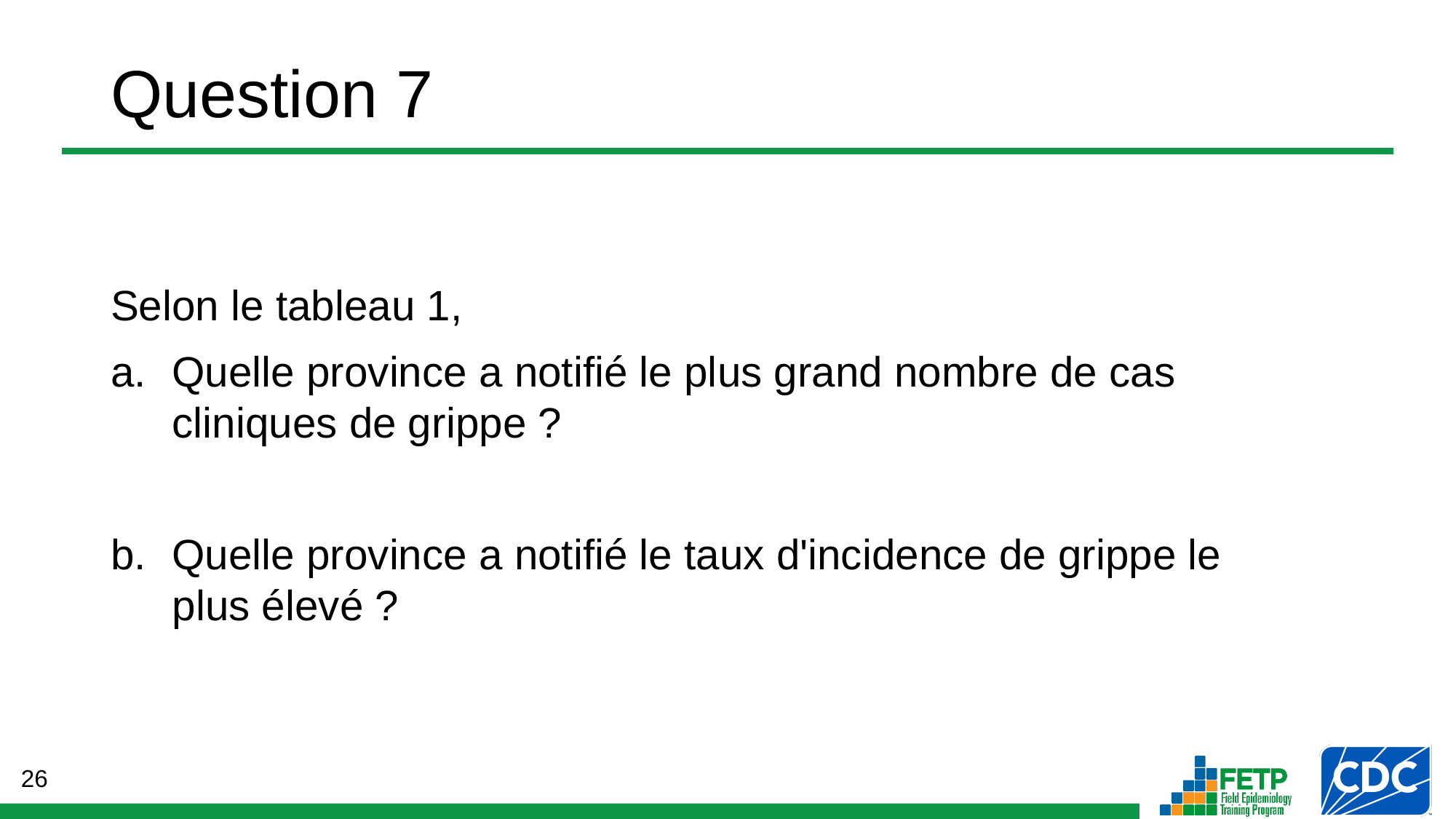

# Question 7
Selon le tableau 1,
Quelle province a notifié le plus grand nombre de cas cliniques de grippe ?

Quelle province a notifié le taux d'incidence de grippe le plus élevé ?